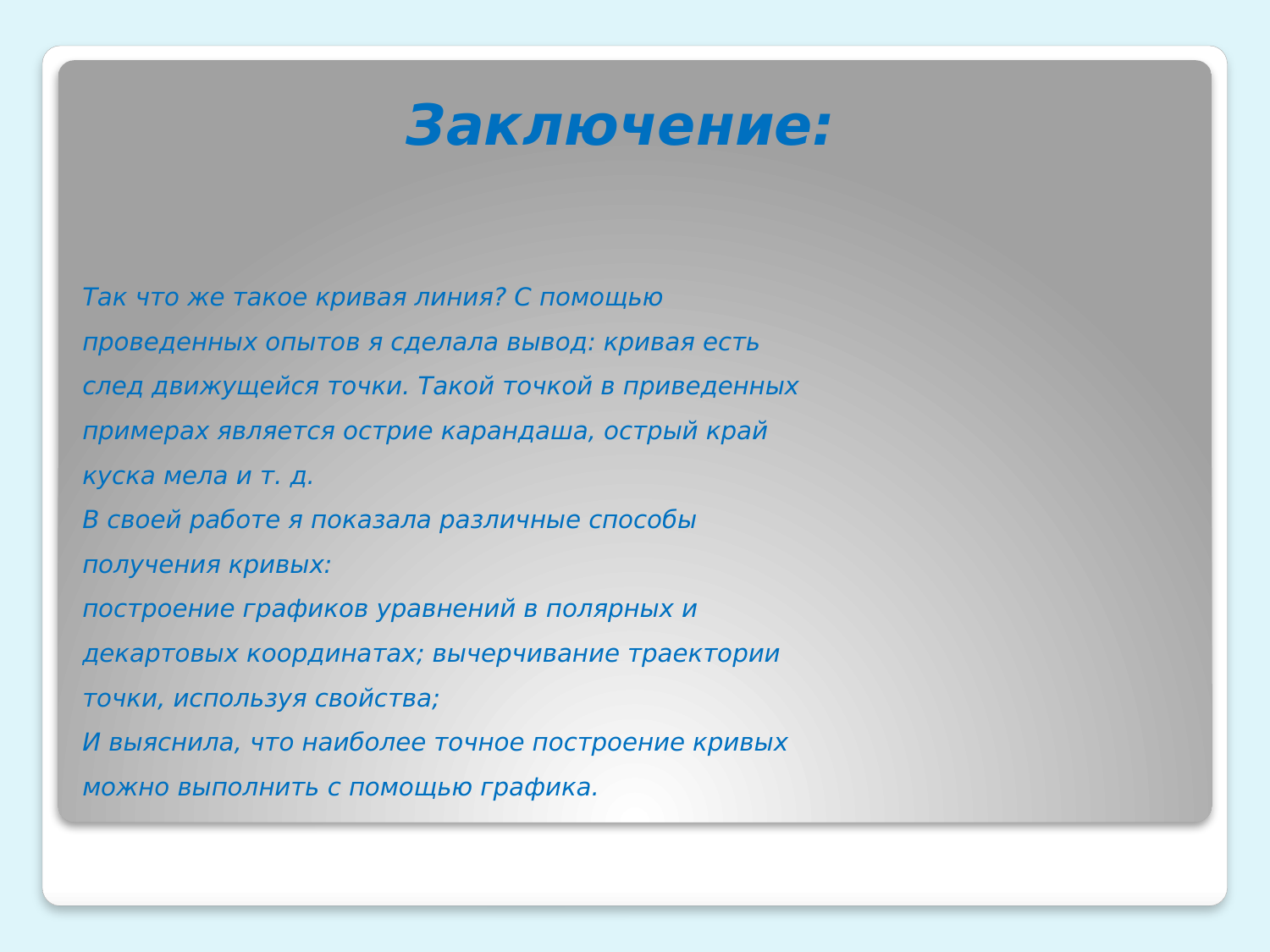

Заключение:

# Так что же такое кривая линия? С помощью проведенных опытов я сделала вывод: кривая есть след движущейся точки. Такой точкой в приведенных примерах является острие карандаша, острый край куска мела и т. д. В своей работе я показала различные способы получения кривых: построение графиков уравнений в полярных и декартовых координатах; вычерчивание траектории точки, используя свойства; И выяснила, что наиболее точное построение кривых можно выполнить с помощью графика.